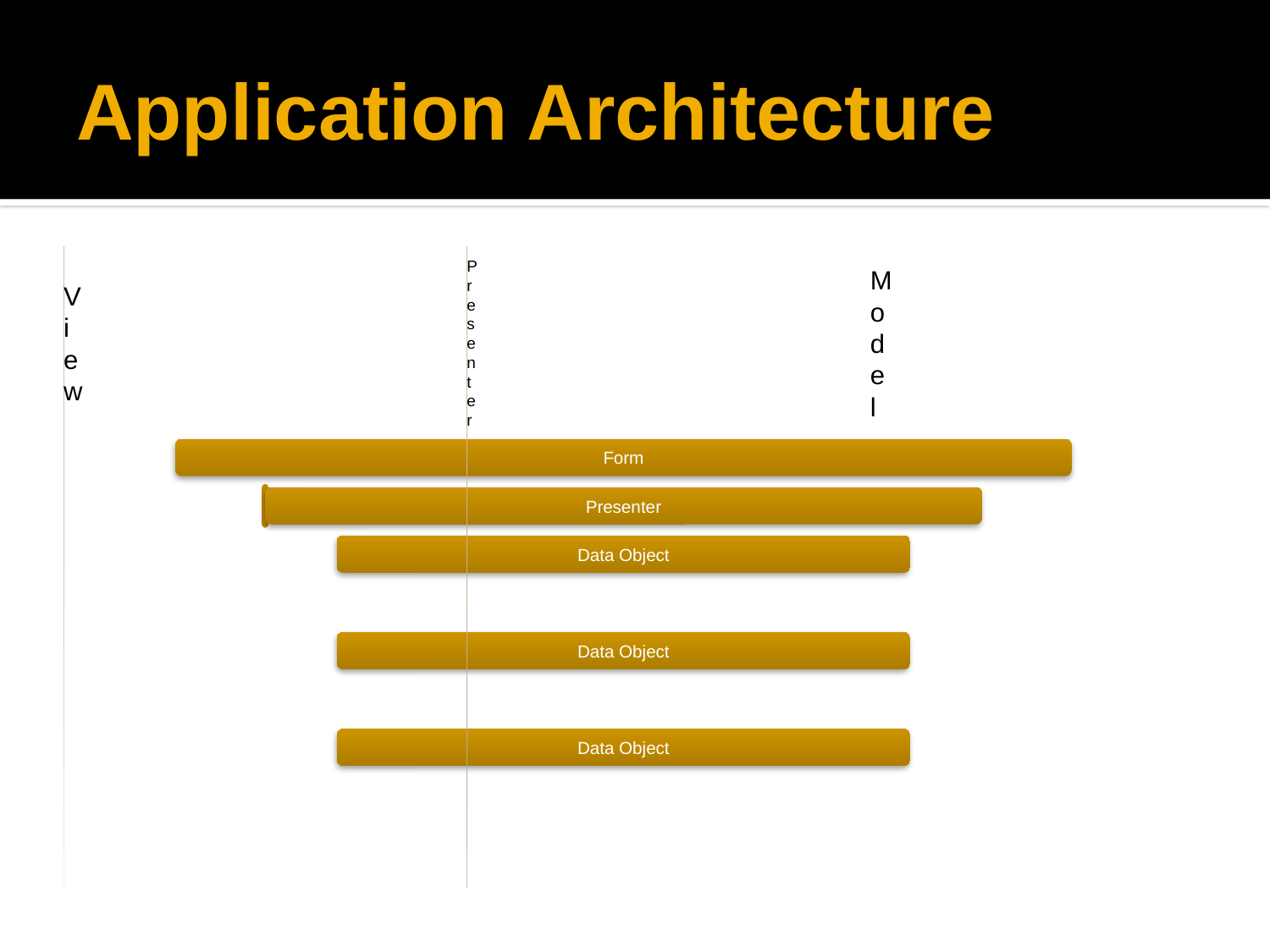

# Application Architecture
Form
Presenter
Data Object
Data Object
Data Object
View
Presenter
Model